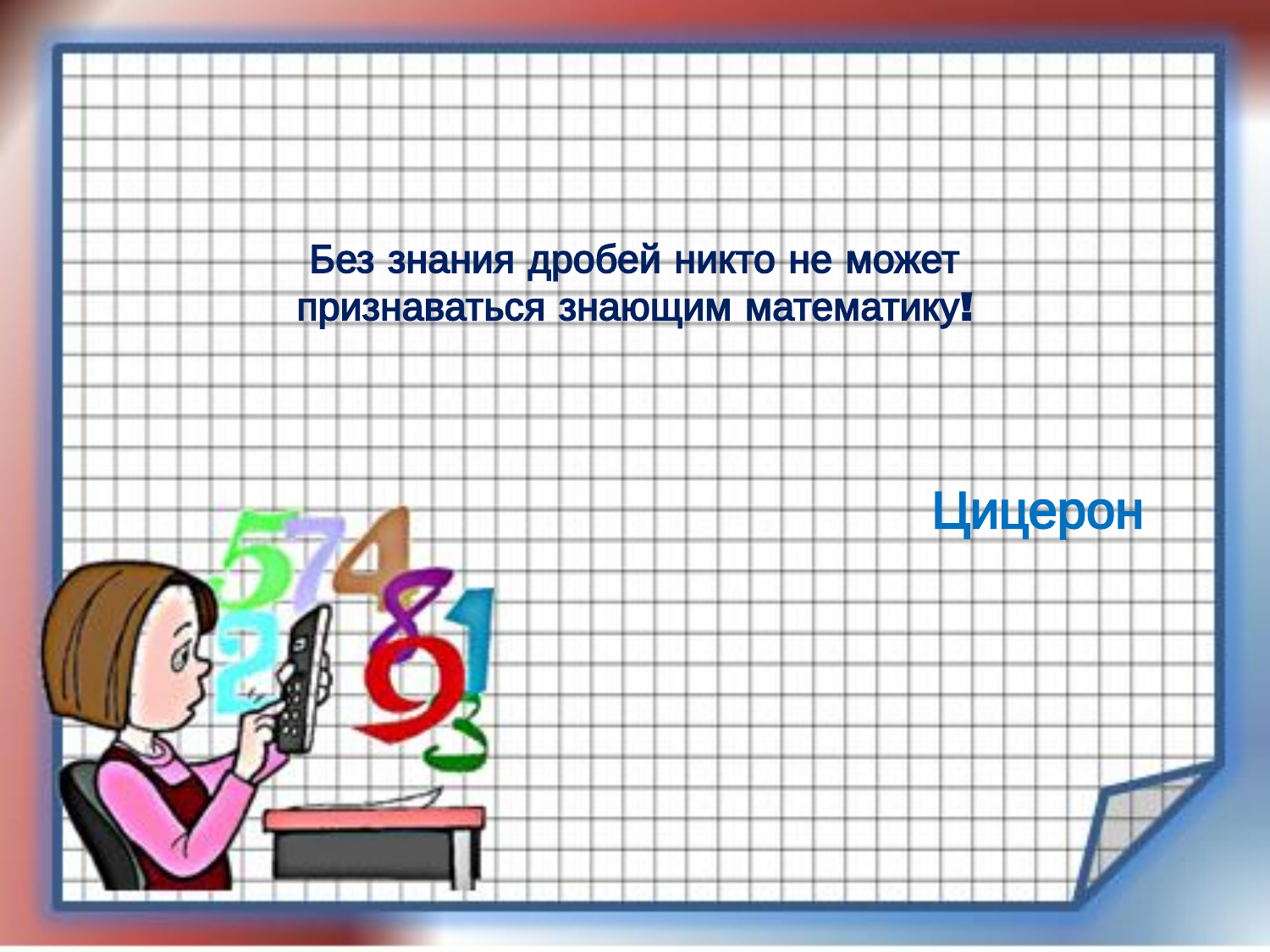

# Без знания дробей никто не может признаваться знающим математику!

Цицерон